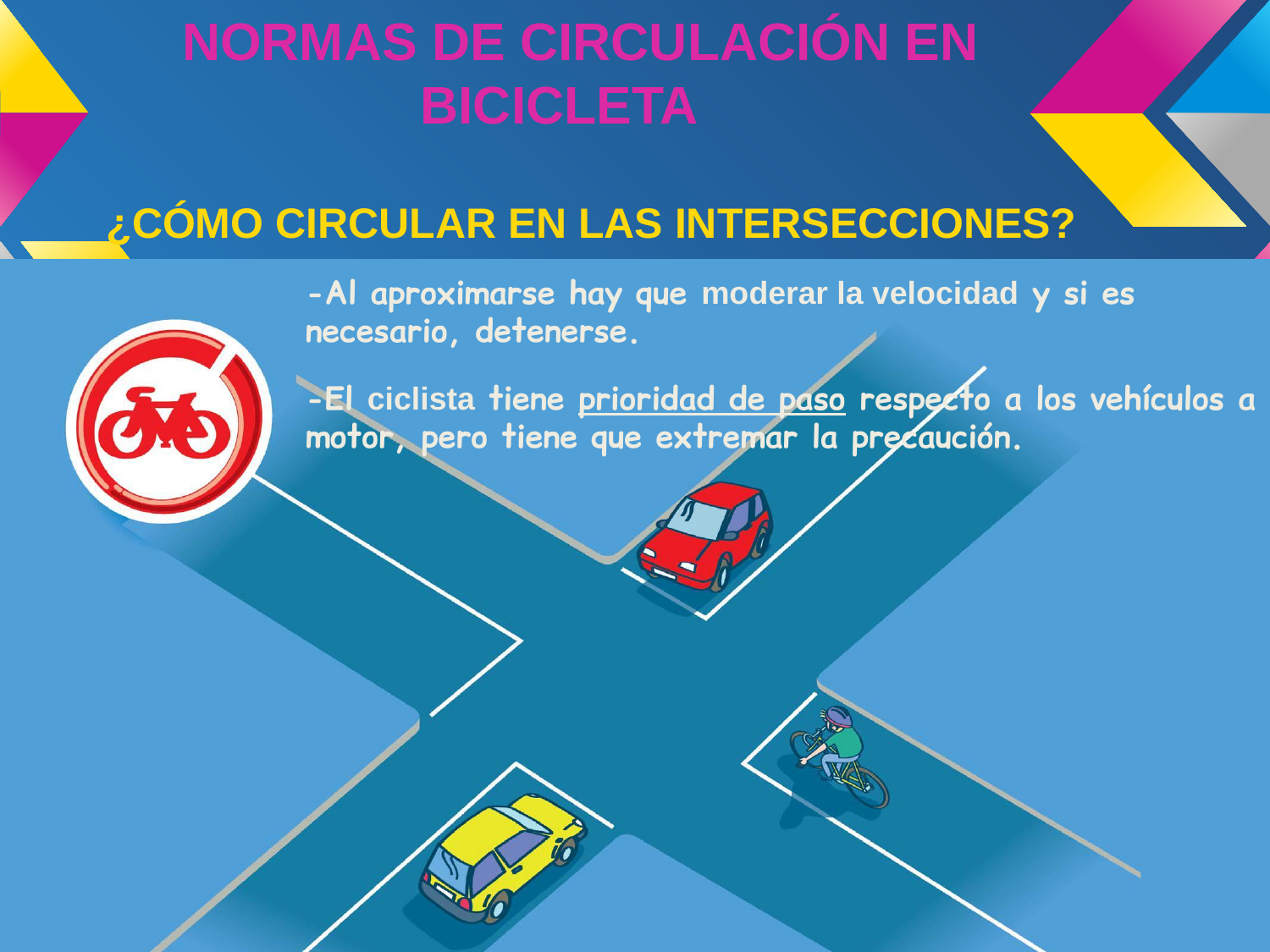

# NORMAS DE CIRCULACIÓN EN BICICLETA
¿CÓMO CIRCULAR EN LAS INTERSECCIONES?

-Al aproximarse hay que moderar la velocidad y si es necesario, detenerse.

-El ciclista tiene prioridad de paso respecto a los vehículos a motor, pero tiene que extremar la precaución.